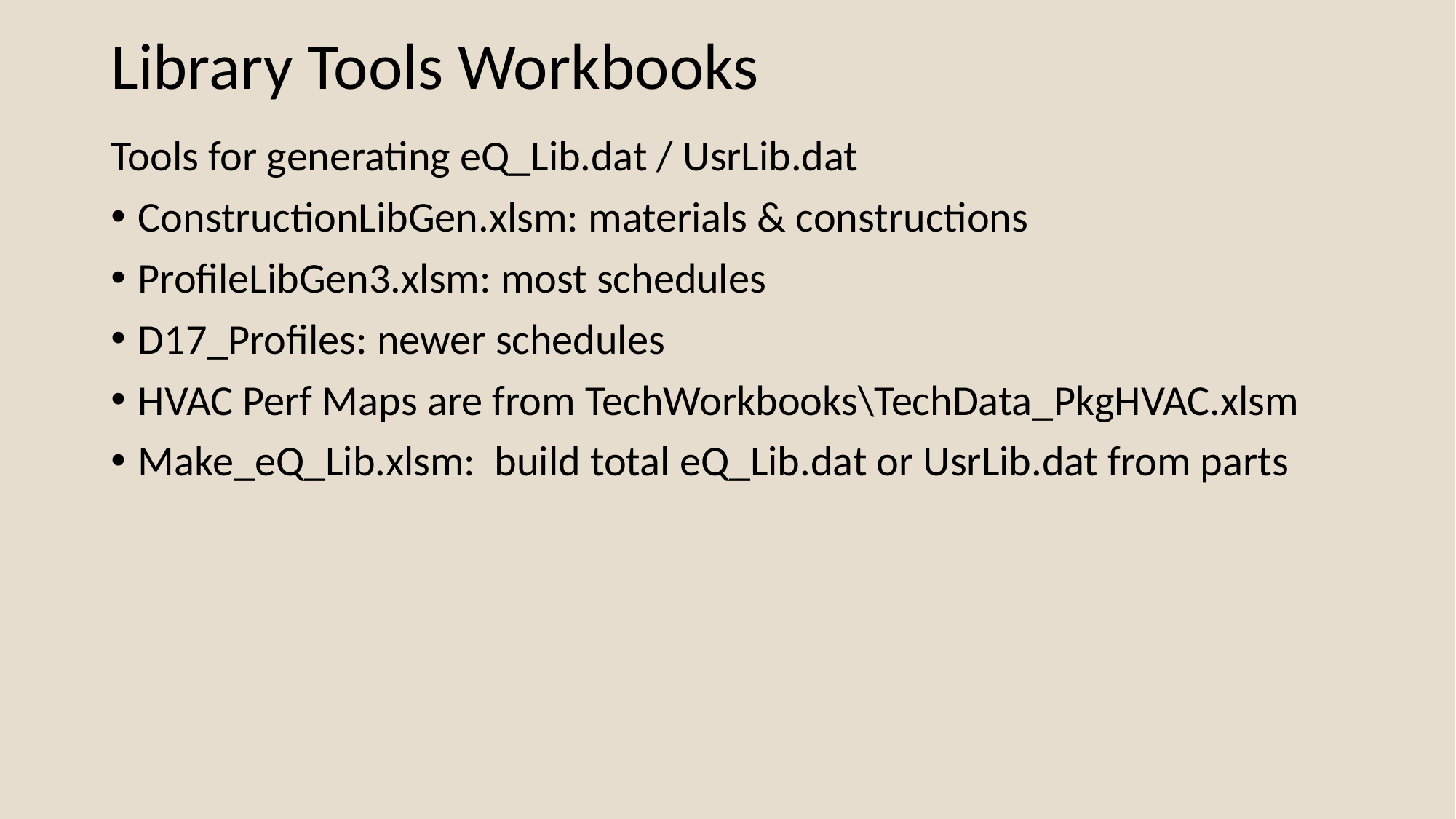

# Library Tools Workbooks
Tools for generating eQ_Lib.dat / UsrLib.dat
ConstructionLibGen.xlsm: materials & constructions
ProfileLibGen3.xlsm: most schedules
D17_Profiles: newer schedules
HVAC Perf Maps are from TechWorkbooks\TechData_PkgHVAC.xlsm
Make_eQ_Lib.xlsm:  build total eQ_Lib.dat or UsrLib.dat from parts